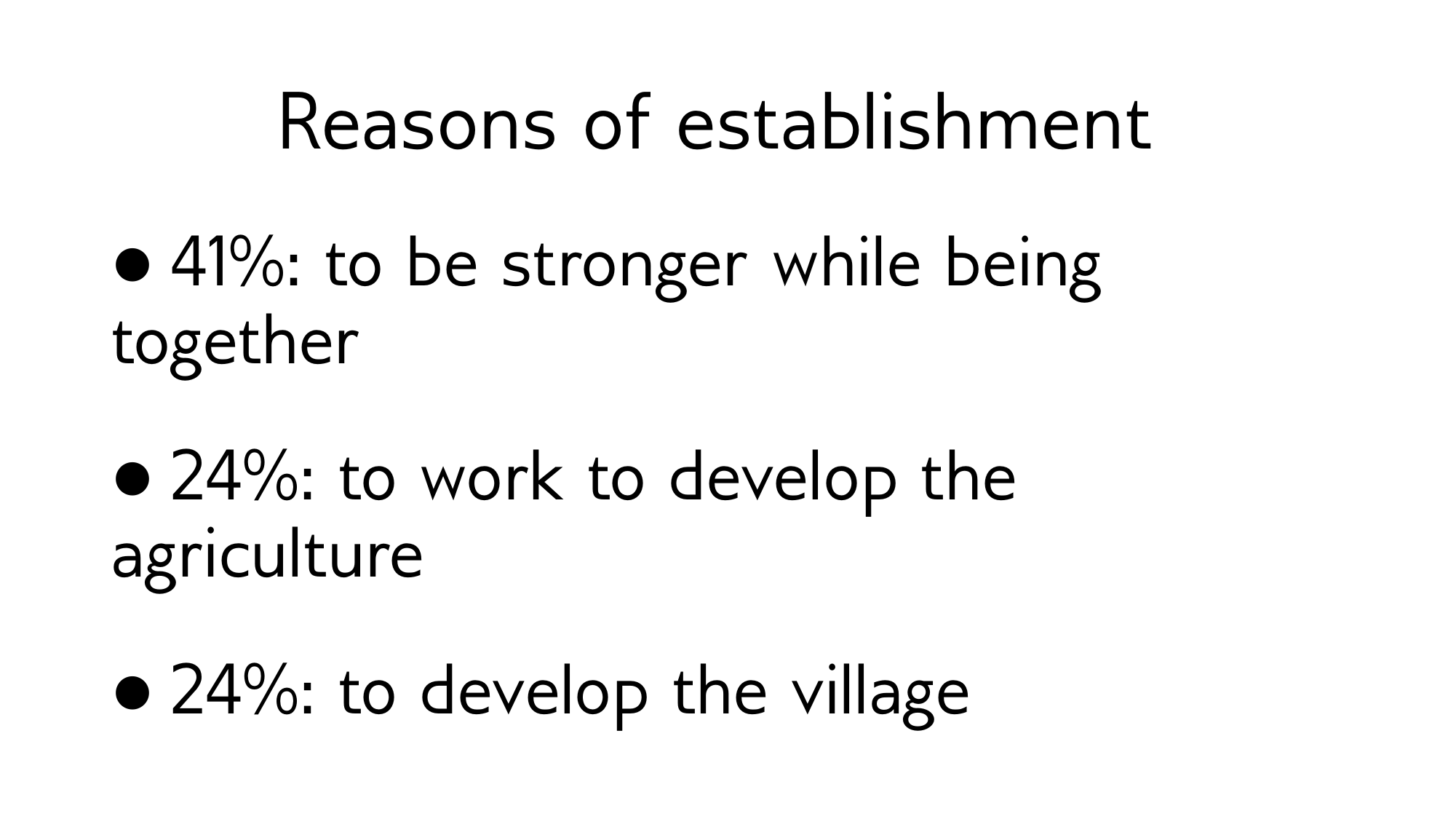

# Reasons of establishment
● 41%: to be stronger while being together

● 24%: to work to develop the agriculture

● 24%: to develop the village